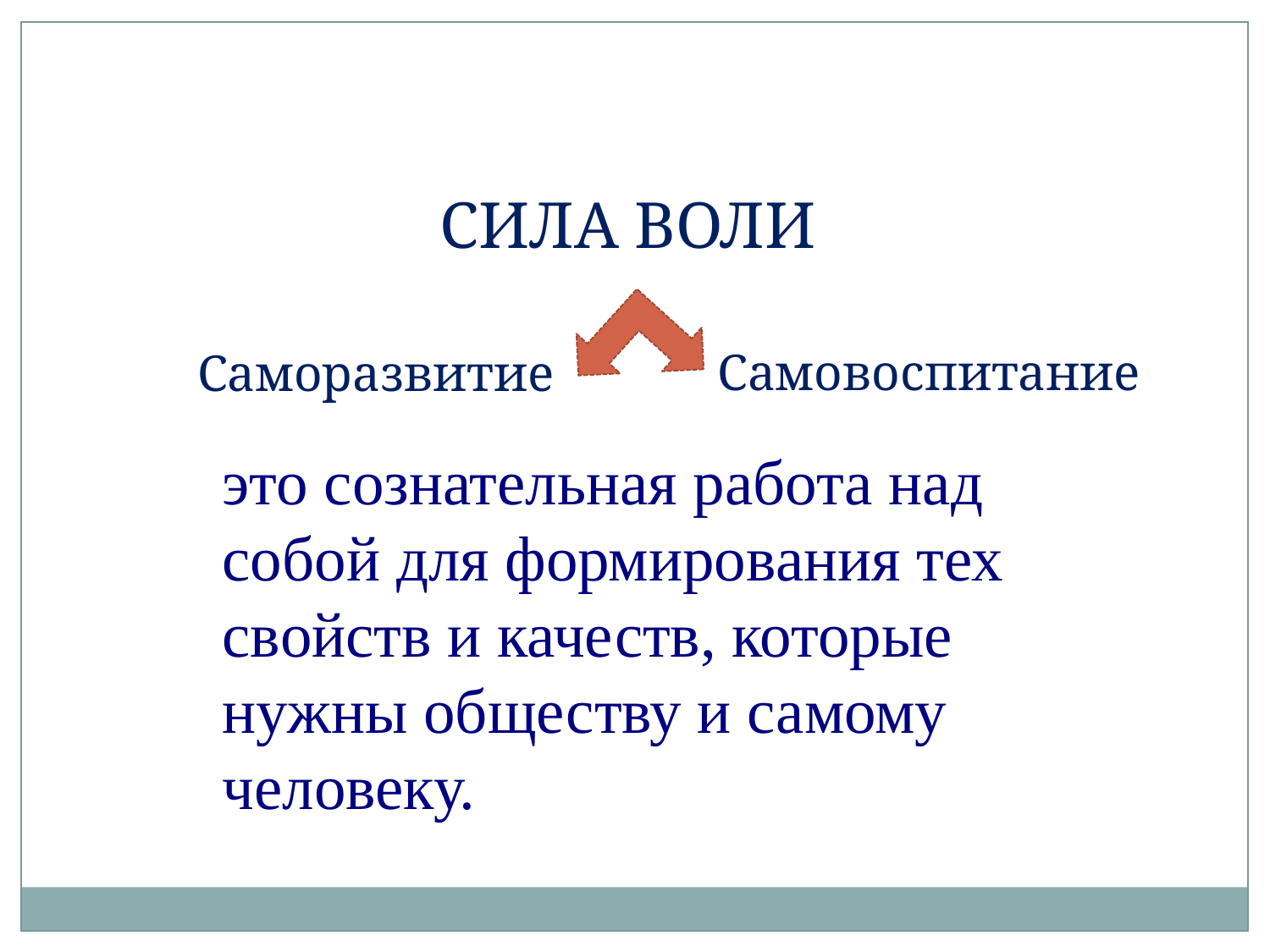

СИЛА ВОЛИ

Самовоспитание
Саморазвитие
это сознательная работа над собой для формирования тех свойств и качеств, которые нужны обществу и самому человеку.